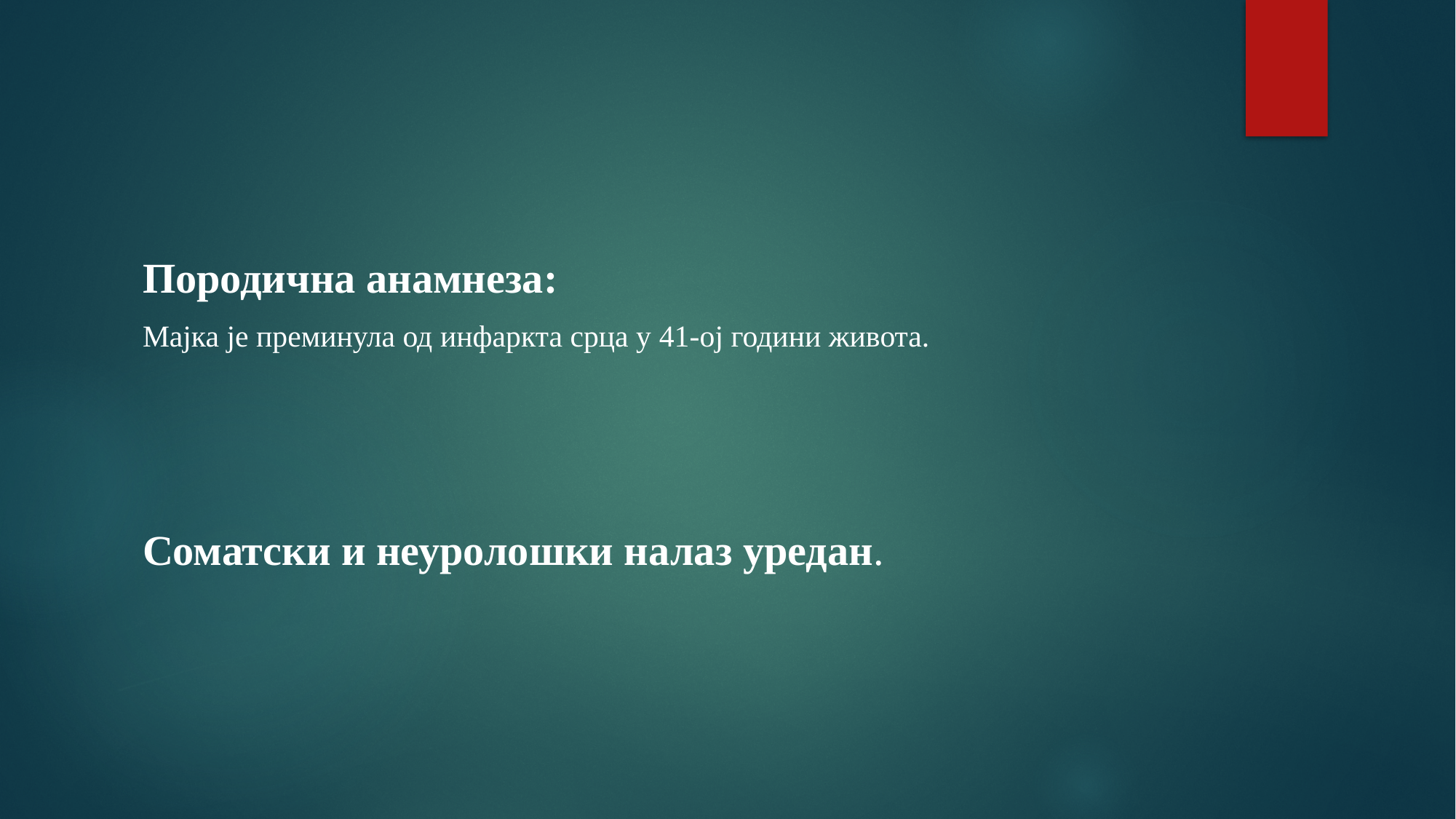

Породична анамнеза:
Мајка је преминула од инфаркта срца у 41-ој години живота.

Соматски и неуролошки налаз уредан.